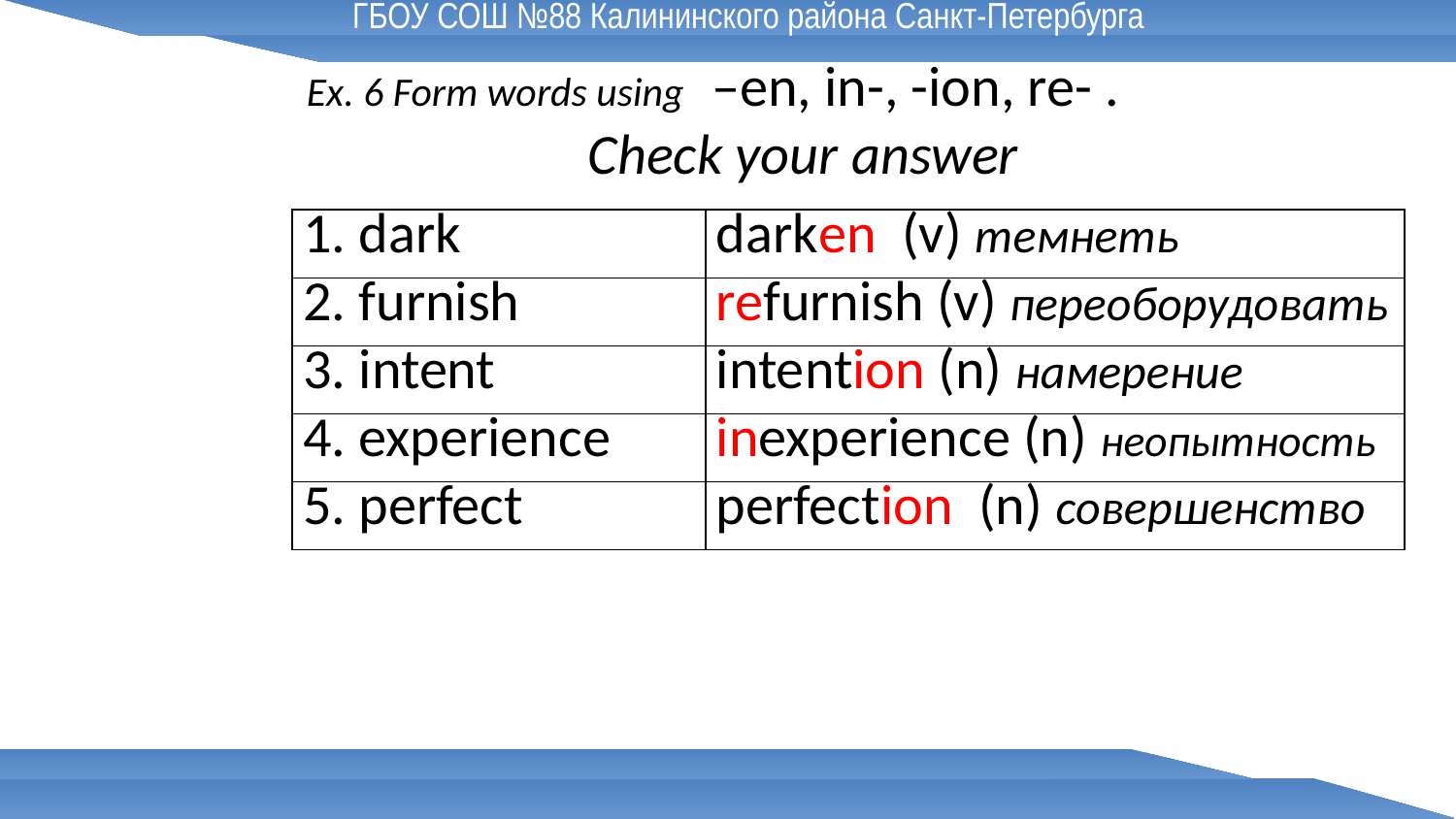

ГБОУ СОШ №88 Калининского района Санкт-Петербурга

Ex. 6 Form words using   –en, in-, -ion, re- .
 Check your answer
| 1. dark | darken (v) темнеть |
| --- | --- |
| 2. furnish | refurnish (v) переоборудовать |
| 3. intent | intention (n) намерение |
| 4. experience | inexperience (n) неопытность |
| 5. perfect | perfection (n) совершенство |